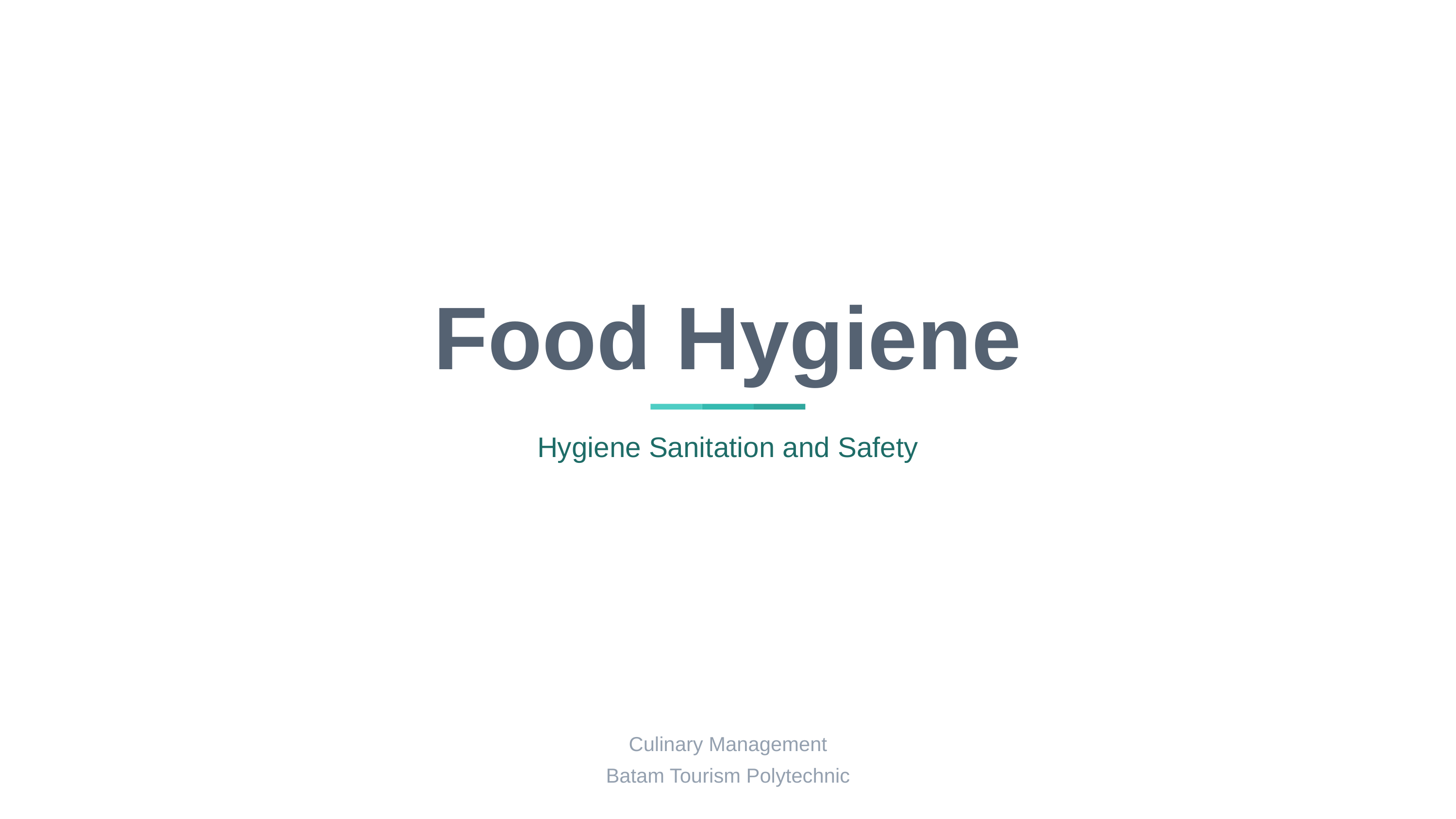

# Food Hygiene
Hygiene Sanitation and Safety
Culinary Management
Batam Tourism Polytechnic